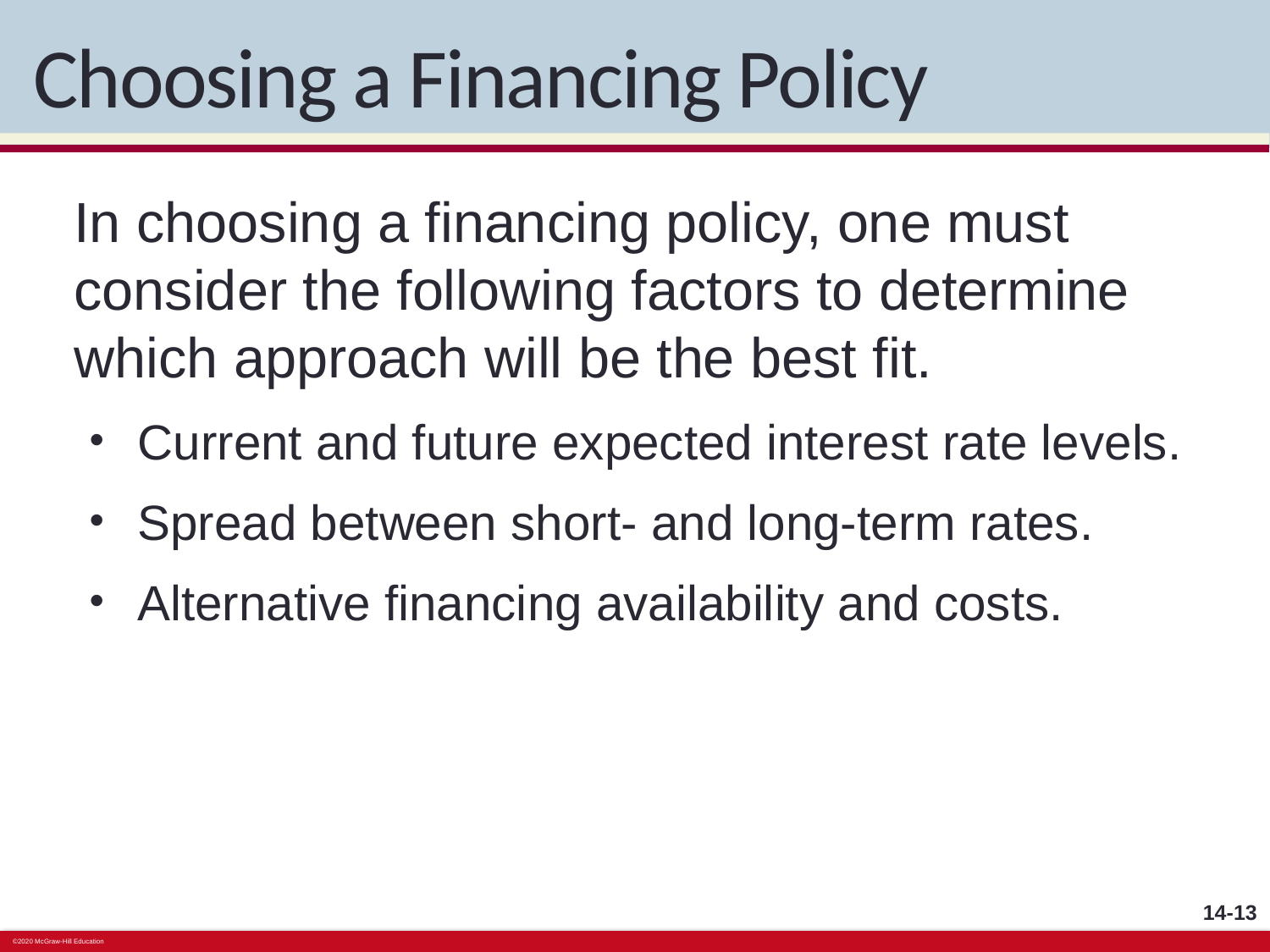

# Choosing a Financing Policy
In choosing a financing policy, one must consider the following factors to determine which approach will be the best fit.
Current and future expected interest rate levels.
Spread between short- and long-term rates.
Alternative financing availability and costs.